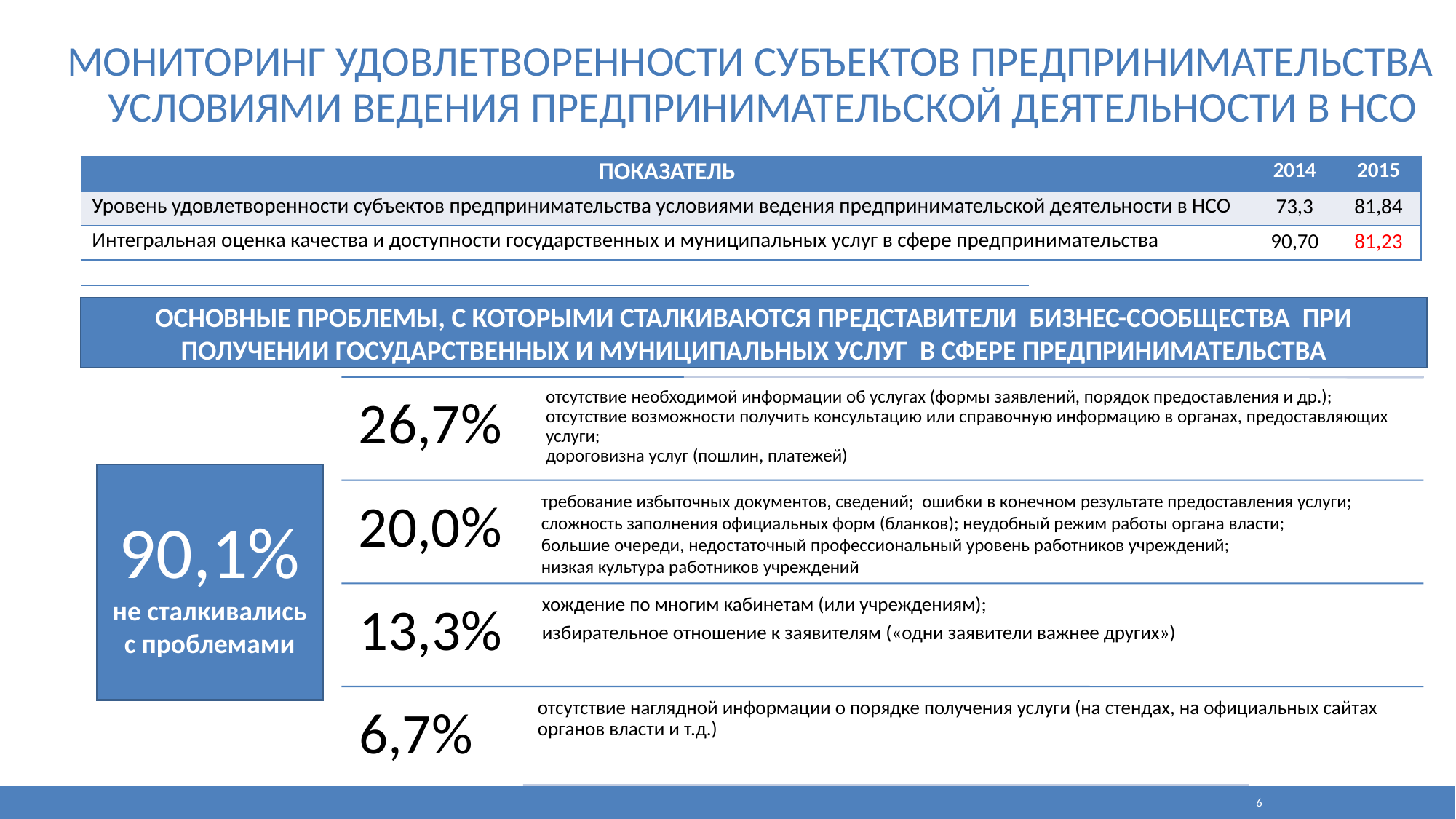

# Мониторинг удовлетворенности субъектов предпринимательства условиями ведения предпринимательской деятельности в НСО
| ПОКАЗАТЕЛЬ | 2014 | 2015 |
| --- | --- | --- |
| Уровень удовлетворенности субъектов предпринимательства условиями ведения предпринимательской деятельности в НСО | 73,3 | 81,84 |
| Интегральная оценка качества и доступности государственных и муниципальных услуг в сфере предпринимательства | 90,70 | 81,23 |
ОСНОВНЫЕ ПРОБЛЕМЫ, С КОТОРЫМИ СТАЛКИВАЮТСЯ ПРЕДСТАВИТЕЛИ  БИЗНЕС-СООБЩЕСТВА  ПРИ ПОЛУЧЕНИИ ГОСУДАРСТВЕННЫХ И МУНИЦИПАЛЬНЫХ УСЛУГ  В СФЕРЕ ПРЕДПРИНИМАТЕЛЬСТВА
26,7%
отсутствие необходимой информации об услугах (формы заявлений, порядок предоставления и др.);
отсутствие возможности получить консультацию или справочную информацию в органах, предоставляющих услуги;
дороговизна услуг (пошлин, платежей)
20,0%
требование избыточных документов, сведений;  ошибки в конечном результате предоставления услуги;
сложность заполнения официальных форм (бланков); неудобный режим работы органа власти;
большие очереди, недостаточный профессиональный уровень работников учреждений;
низкая культура работников учреждений
13,3%
хождение по многим кабинетам (или учреждениям);
избирательное отношение к заявителям («одни заявители важнее других»)

6,7%
отсутствие наглядной информации о порядке получения услуги (на стендах, на официальных сайтах органов власти и т.д.)
90,1%
не сталкивались с проблемами
6